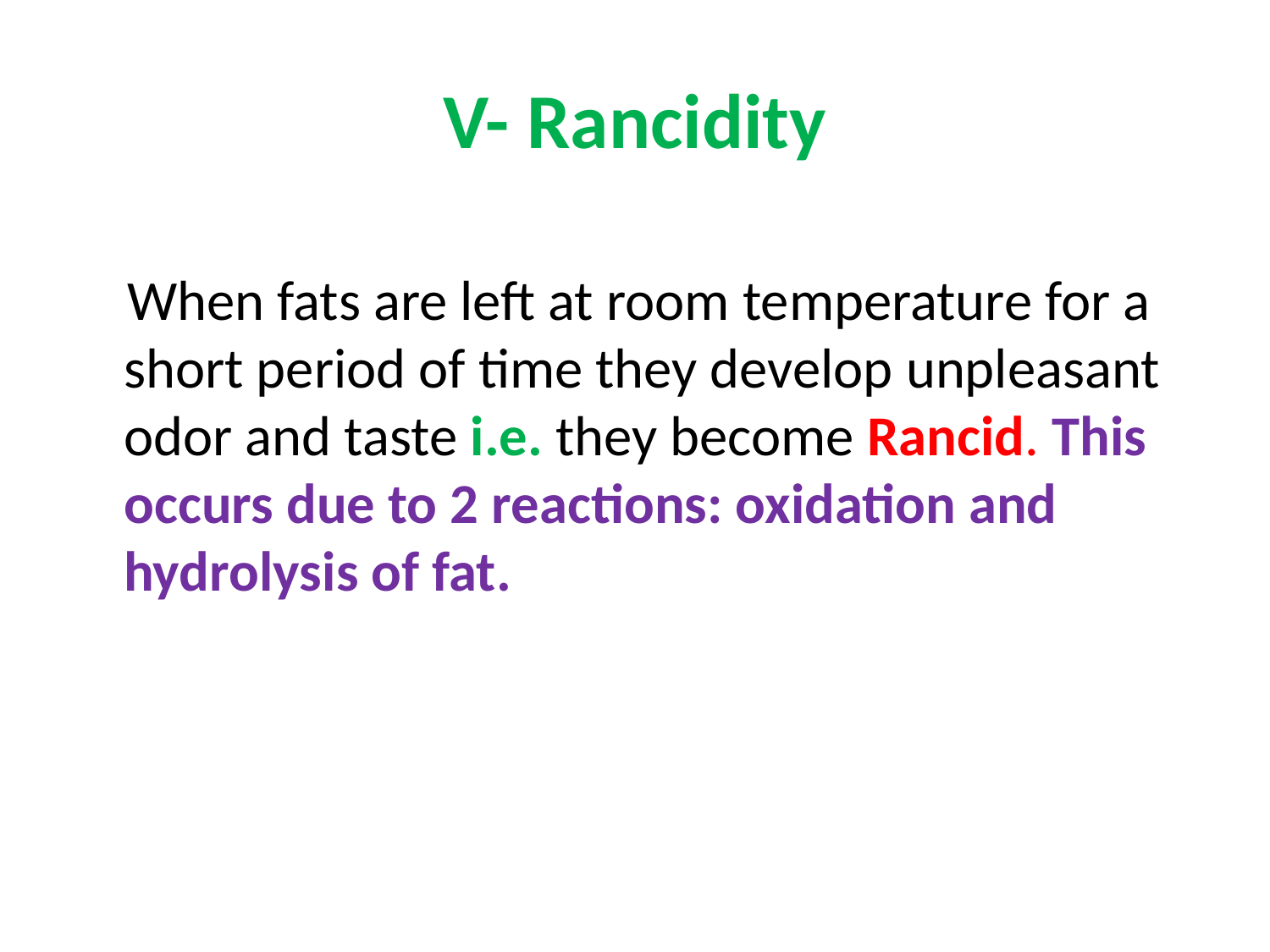

# V- Rancidity
    When fats are left at room temperature for a short period of time they develop unpleasant odor and taste i.e. they become Rancid. This occurs due to 2 reactions: oxidation and hydrolysis of fat.